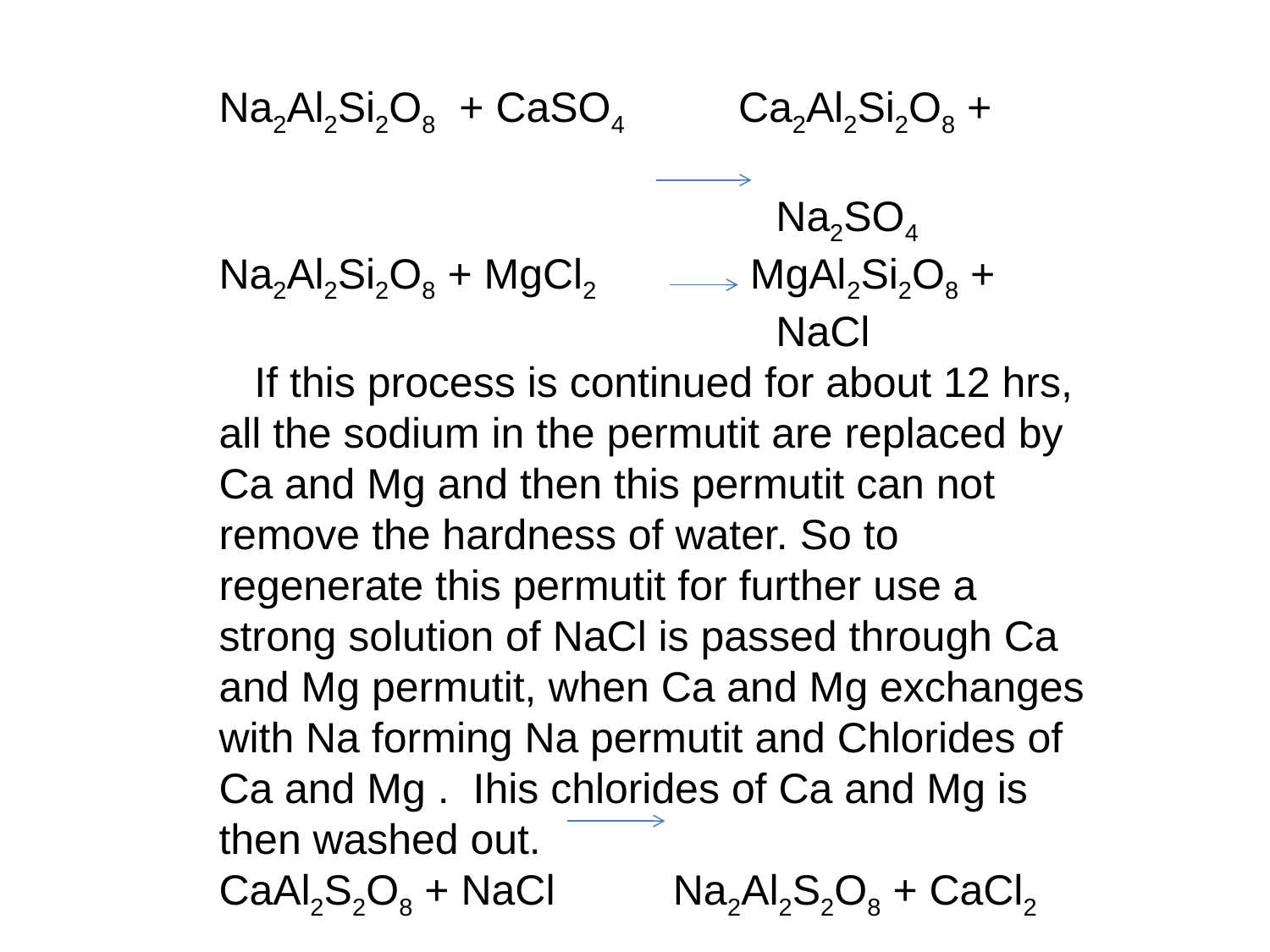

Na2Al2Si2O8  + CaSO4                Ca2Al2Si2O8 +
                                               Na2SO4
Na2Al2Si2O8 + MgCl2             MgAl2Si2O8 +
                                               NaCl
   If this process is continued for about 12 hrs, all the sodium in the permutit are replaced by Ca and Mg and then this permutit can not remove the hardness of water. So to regenerate this permutit for further use a strong solution of NaCl is passed through Ca and Mg permutit, when Ca and Mg exchanges with Na forming Na permutit and Chlorides of Ca and Mg .  Ihis chlorides of Ca and Mg is then washed out.
CaAl2S2O8 + NaCl          Na2Al2S2O8 + CaCl2